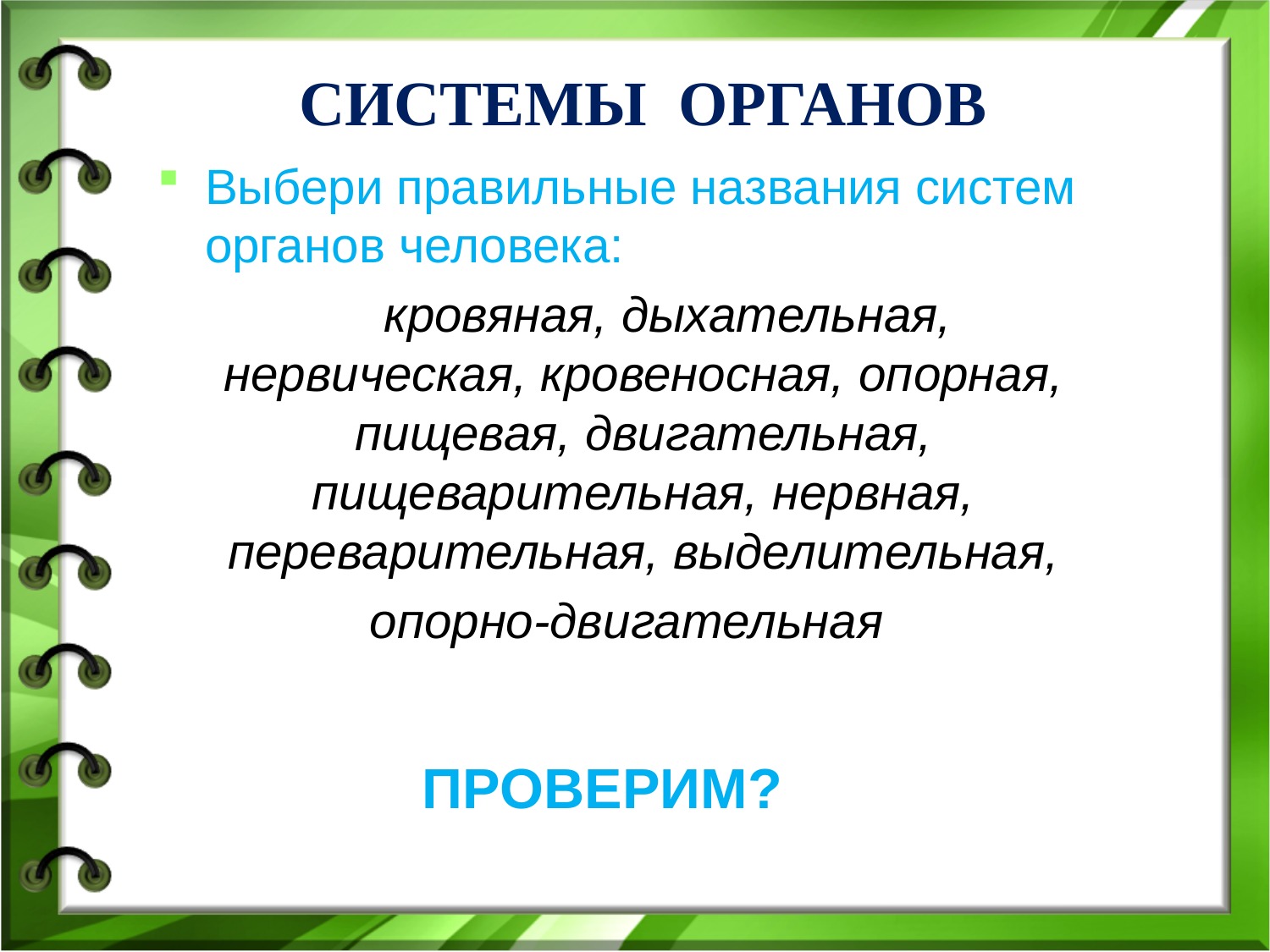

СИСТЕМЫ  ОРГАНОВ
Выбери правильные названия систем органов человека:
       кровяная, дыхательная, нервическая, кровеносная, опорная, пищевая, двигательная, пищеварительная, нервная, переварительная, выделительная,
 опорно-двигательная
ПРОВЕРИМ?